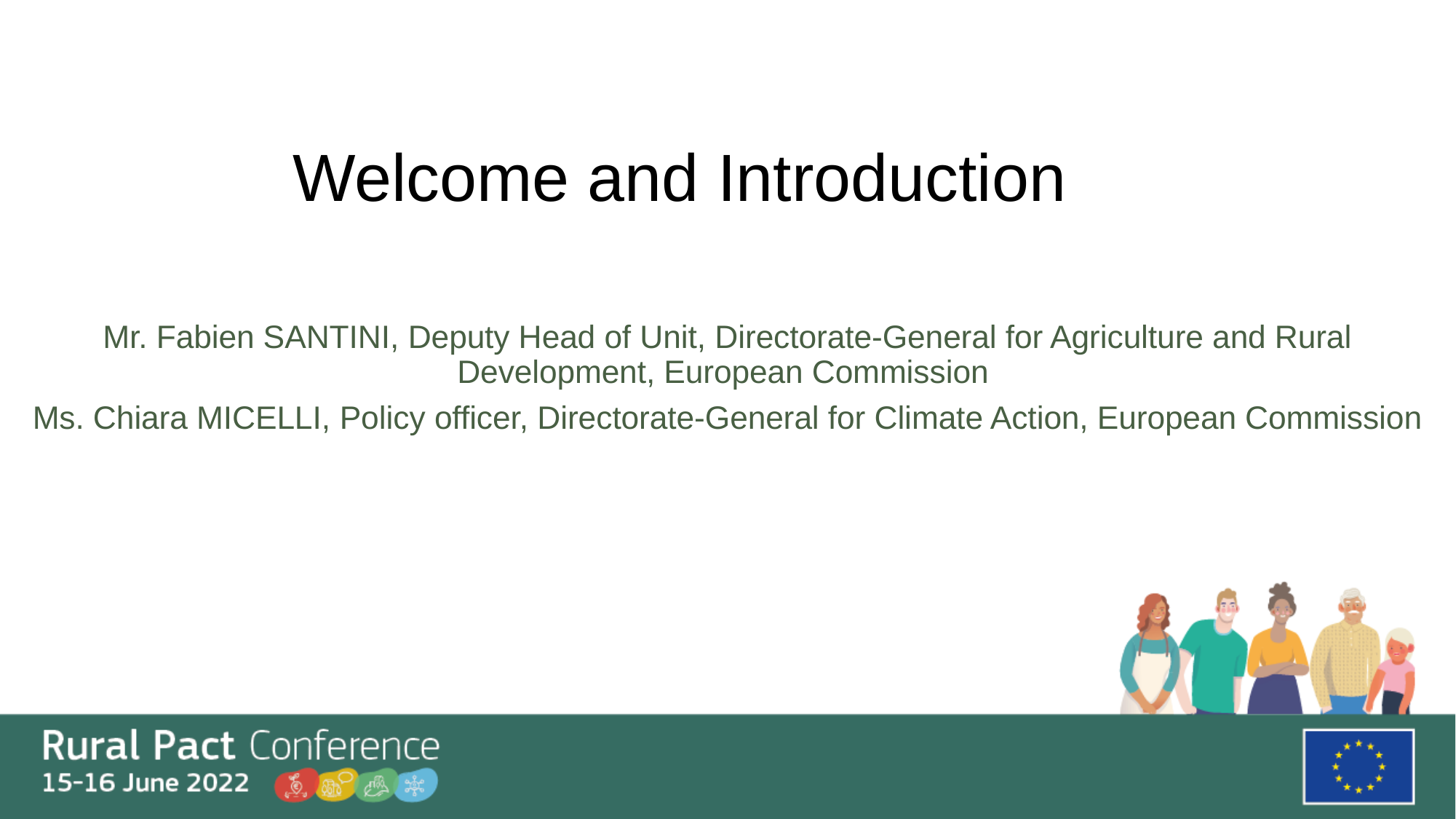

# Welcome and Introduction
Mr. Fabien SANTINI, Deputy Head of Unit, Directorate-General for Agriculture and Rural Development, European Commission
Ms. Chiara MICELLI, Policy officer, Directorate-General for Climate Action, European Commission